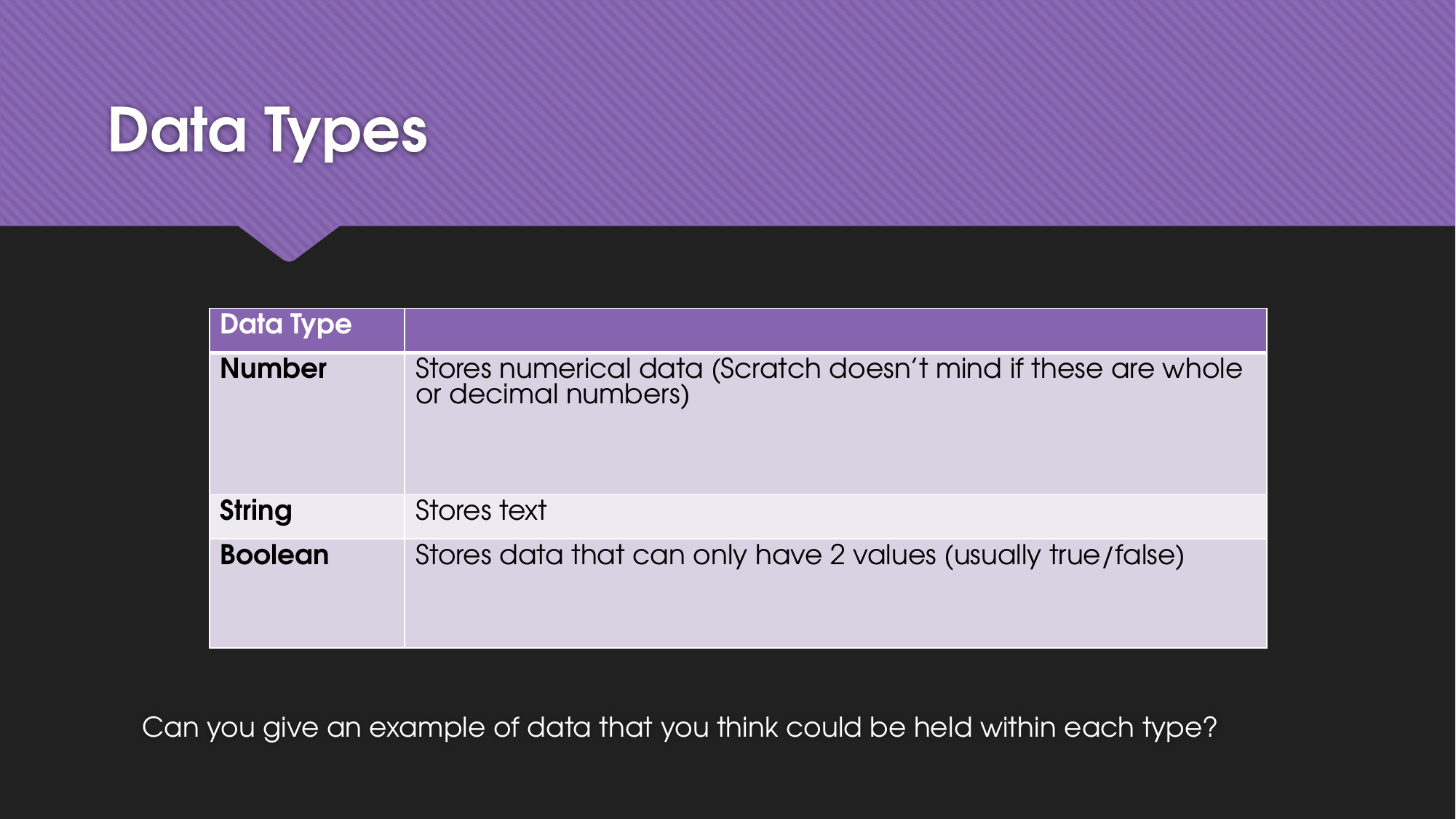

# Data Types
| Data Type |  |
| --- | --- |
| Number | Stores numerical data (Scratch doesn’t mind if these are whole or decimal numbers) |
| String | Stores text |
| Boolean | Stores data that can only have 2 values (usually true/false) |
Can you give an example of data that you think could be held within each type?